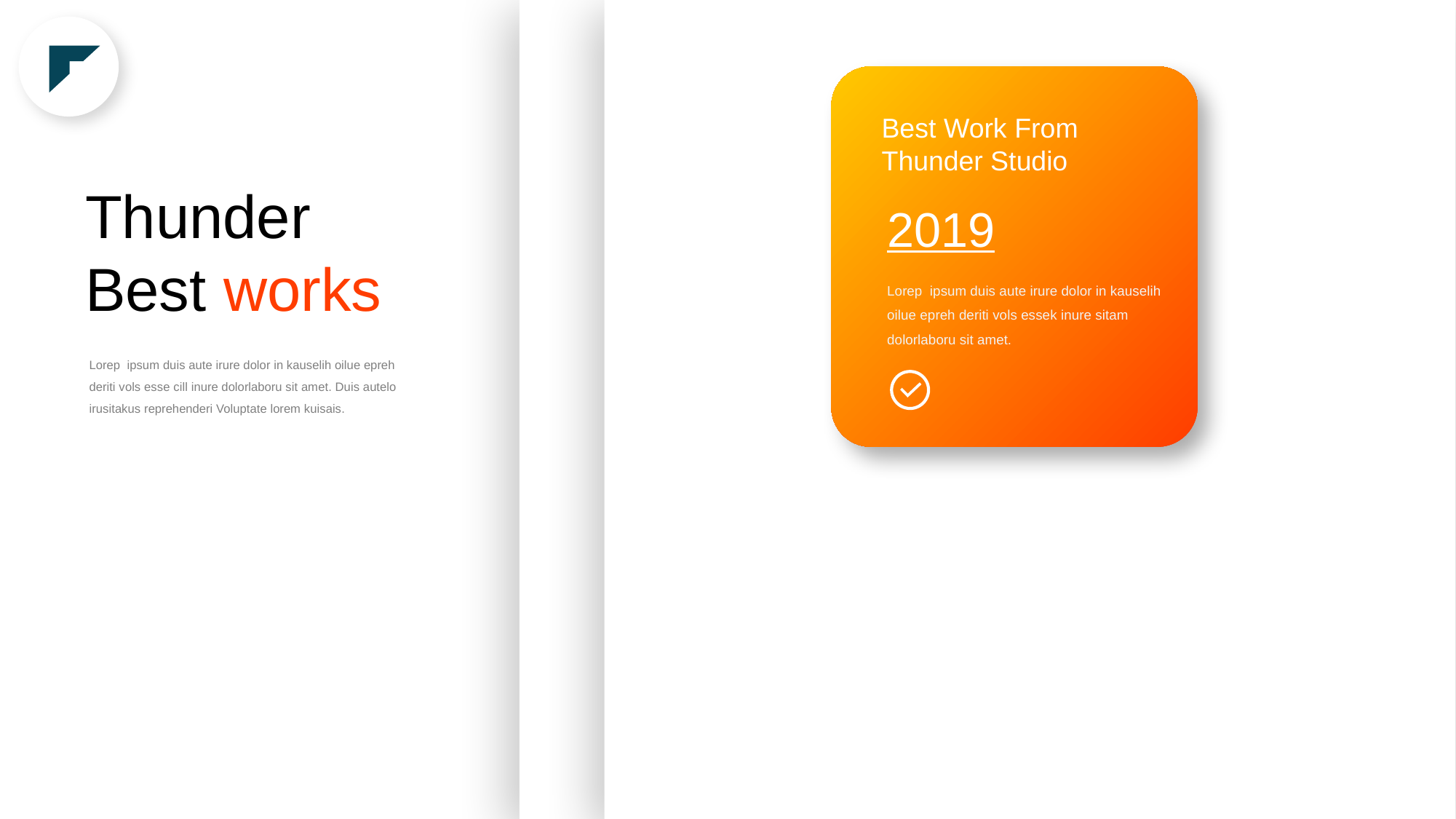

Best Work From Thunder Studio

Thunder
Best works
2019

Lorep  ipsum duis aute irure dolor in kauselih oilue epreh deriti vols essek inure sitam dolorlaboru sit amet.
Lorep  ipsum duis aute irure dolor in kauselih oilue epreh
deriti vols esse cill inure dolorlaboru sit amet. Duis autelo irusitakus reprehenderi Voluptate lorem kuisais.